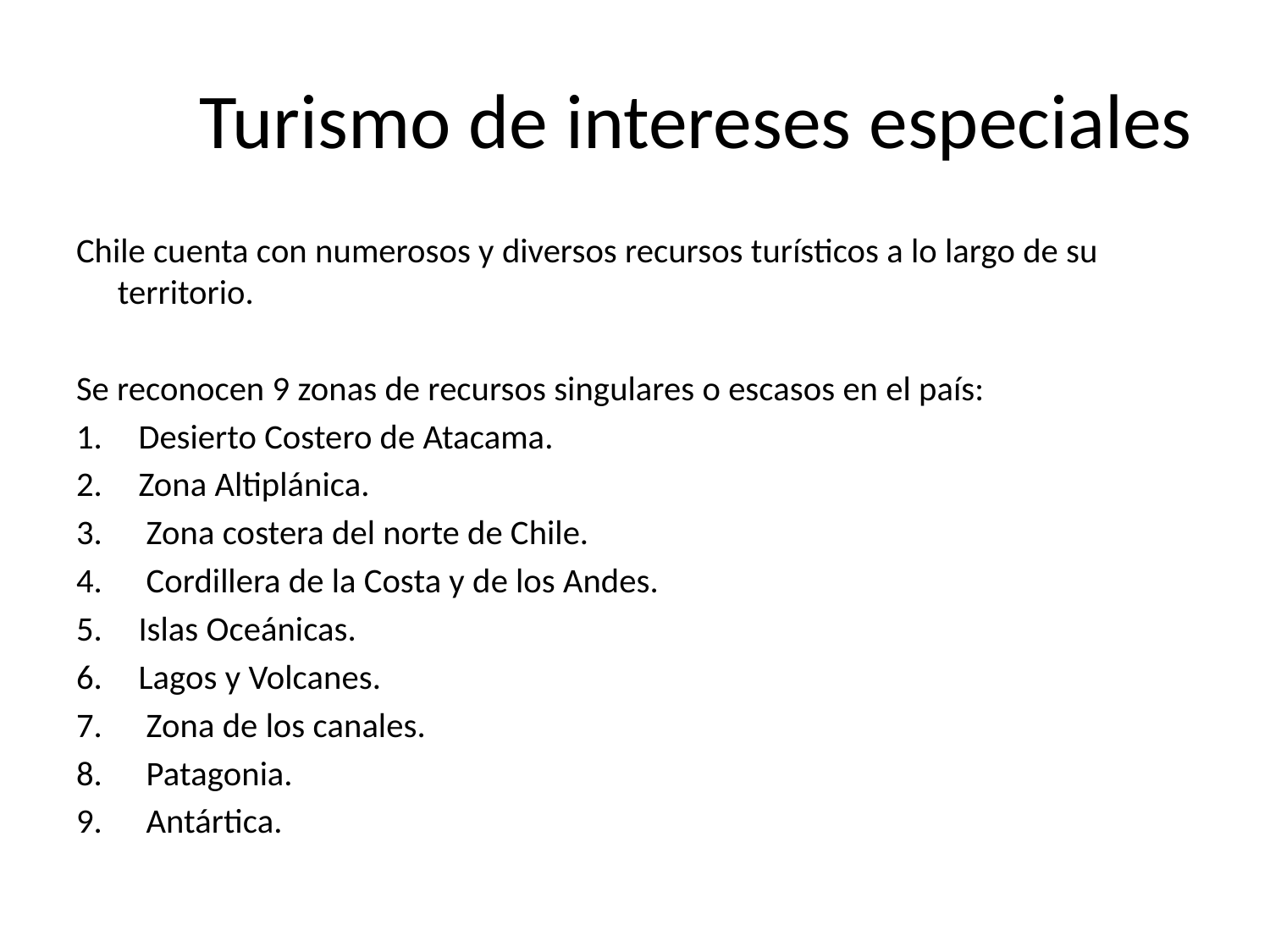

# Turismo de intereses especiales
Chile cuenta con numerosos y diversos recursos turísticos a lo largo de su territorio.

Se reconocen 9 zonas de recursos singulares o escasos en el país:
Desierto Costero de Atacama.
Zona Altiplánica.
 Zona costera del norte de Chile.
 Cordillera de la Costa y de los Andes.
Islas Oceánicas.
Lagos y Volcanes.
 Zona de los canales.
 Patagonia.
 Antártica.